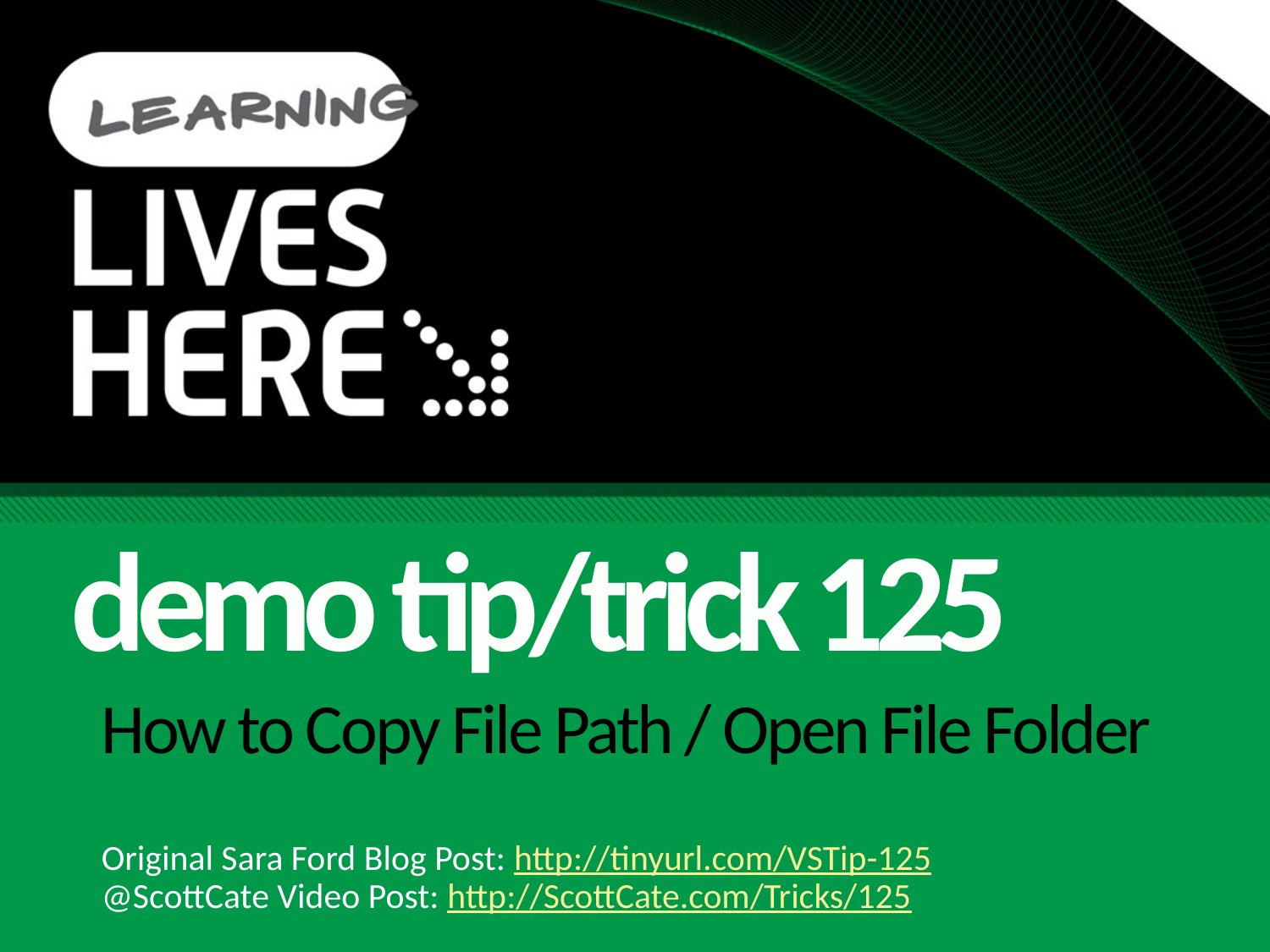

demo tip/trick 125
# How to Copy File Path / Open File Folder

Original Sara Ford Blog Post: http://tinyurl.com/VSTip-125
@ScottCate Video Post: http://ScottCate.com/Tricks/125